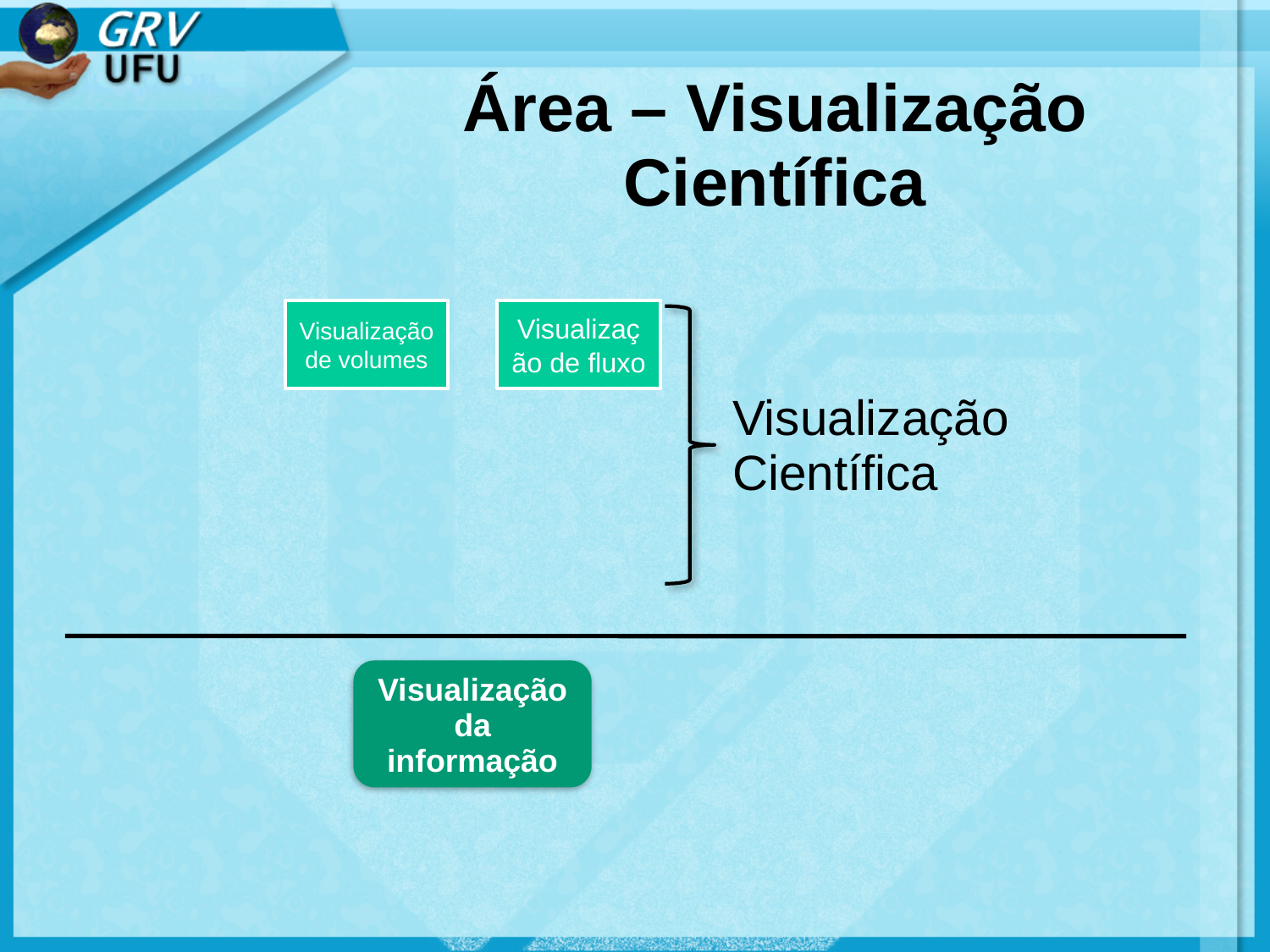

# Área – Visualização Científica
Visualização de volumes
Visualização de fluxo

Visualização
Científica
Visualização da informação